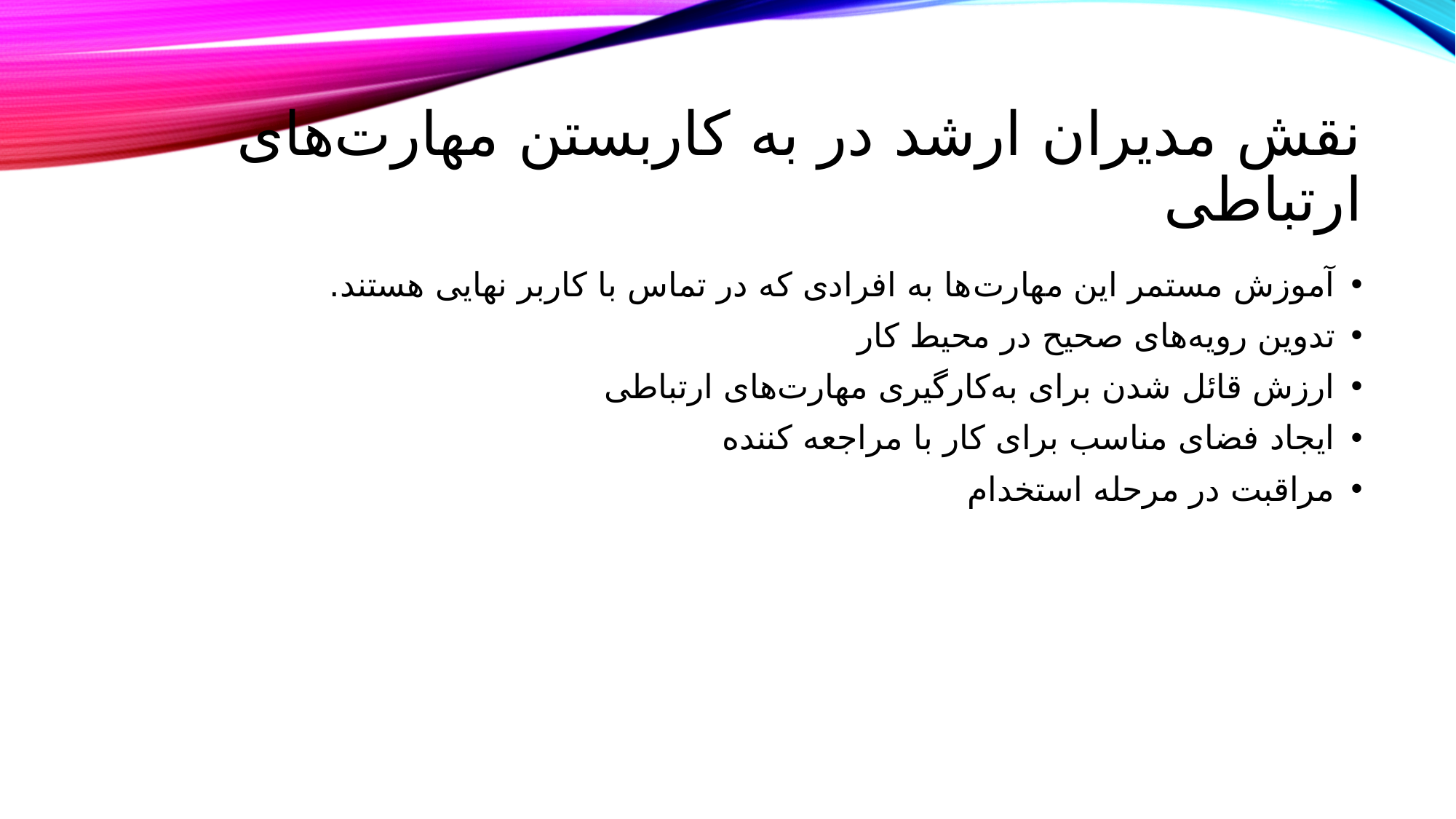

# نقش مدیران ارشد در به کاربستن مهارت‌های ارتباطی
آموزش مستمر این مهارت‌ها به افرادی که در تماس با کاربر نهایی هستند.
تدوین رویه‌های صحیح در محیط کار
ارزش قائل شدن برای به‌کارگیری مهارت‌های ارتباطی
ایجاد فضای مناسب برای کار با مراجعه کننده
مراقبت در مرحله استخدام